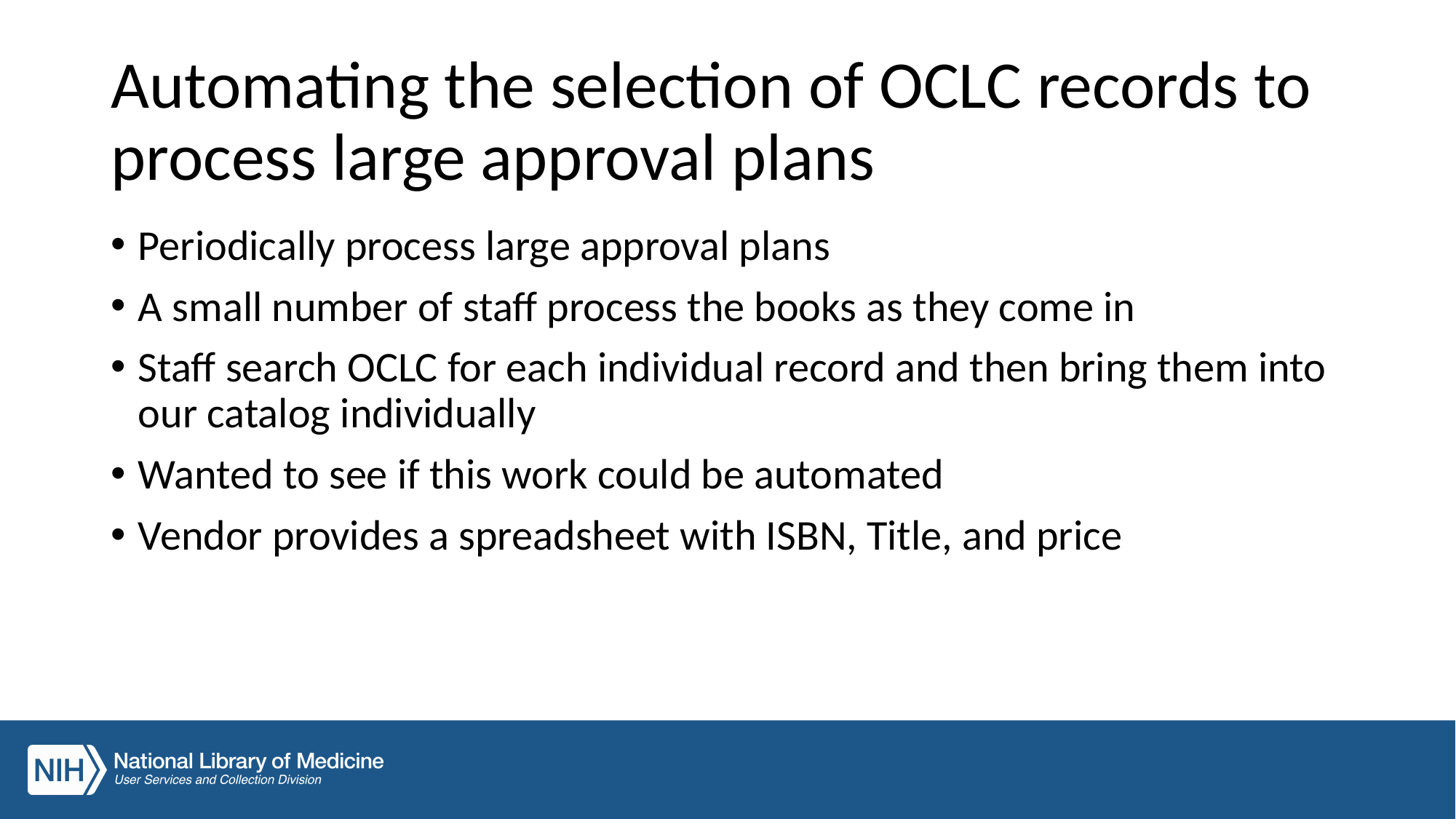

# Automating the selection of OCLC records to process large approval plans
Periodically process large approval plans
A small number of staff process the books as they come in
Staff search OCLC for each individual record and then bring them into our catalog individually
Wanted to see if this work could be automated
Vendor provides a spreadsheet with ISBN, Title, and price